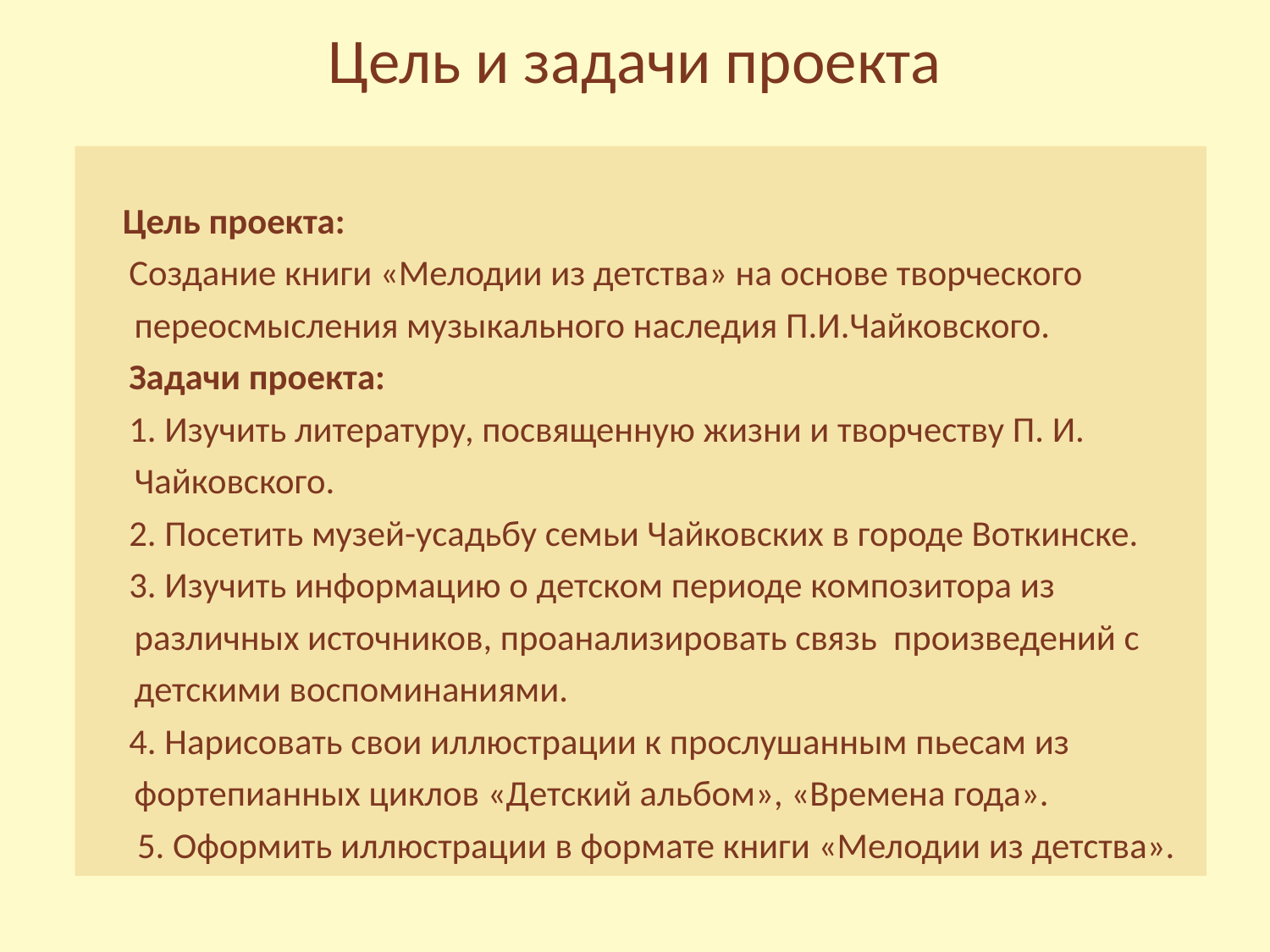

# Цель и задачи проекта

     Цель проекта:
     Создание книги «Мелодии из детства» на основе творческого переосмысления музыкального наследия П.И.Чайковского.
     Задачи проекта:
     1. Изучить литературу, посвященную жизни и творчеству П. И. Чайковского.
     2. Посетить музей-усадьбу семьи Чайковских в городе Воткинске.
     3. Изучить информацию о детском периоде композитора из различных источников, проанализировать связь  произведений с  детскими воспоминаниями.
     4. Нарисовать свои иллюстрации к прослушанным пьесам из фортепианных циклов «Детский альбом», «Времена года».
      5. Оформить иллюстрации в формате книги «Мелодии из детства».